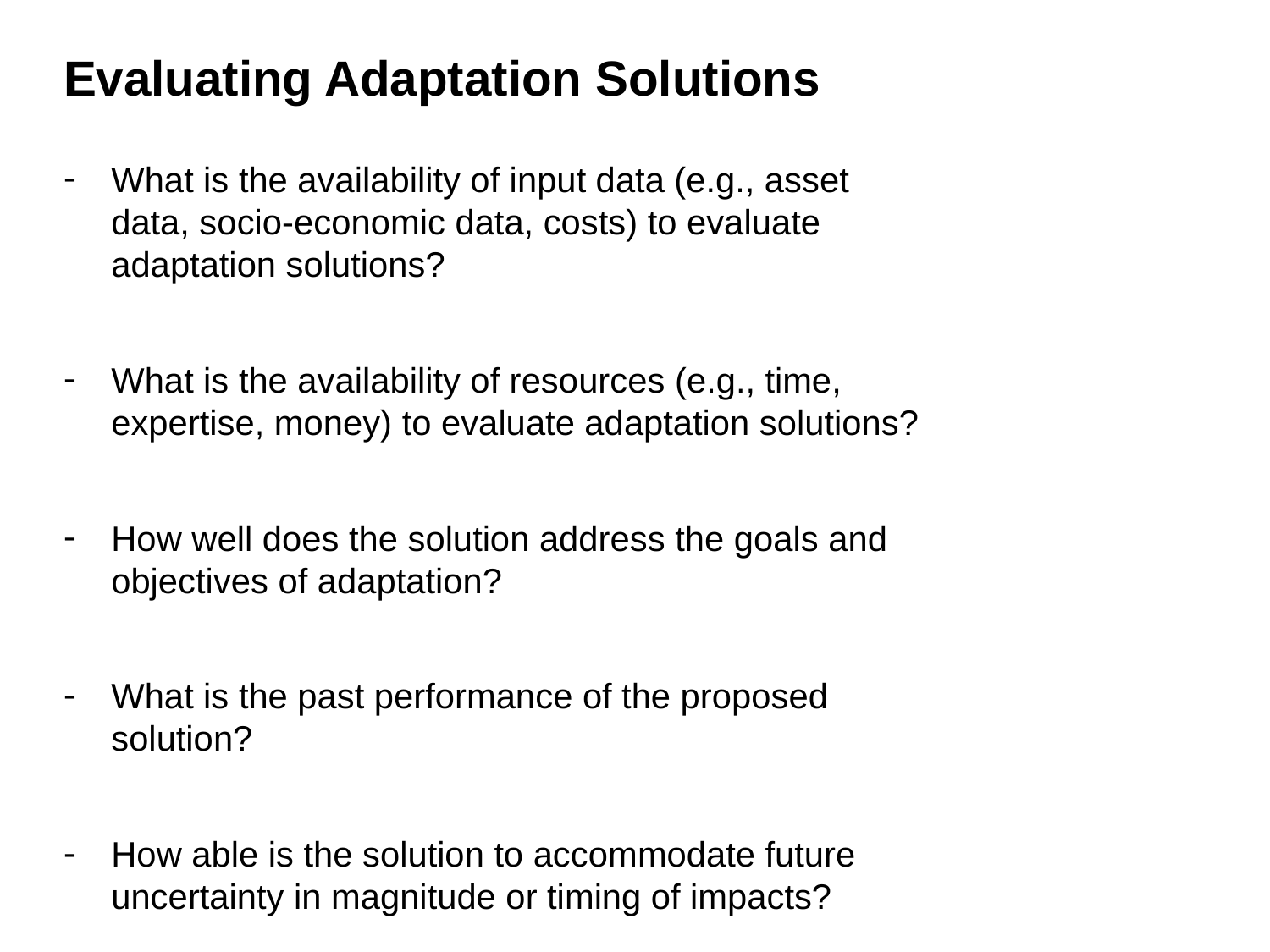

# Evaluating Adaptation Solutions
What is the availability of input data (e.g., asset data, socio-economic data, costs) to evaluate adaptation solutions?

What is the availability of resources (e.g., time, expertise, money) to evaluate adaptation solutions?

How well does the solution address the goals and objectives of adaptation?

What is the past performance of the proposed solution?

How able is the solution to accommodate future uncertainty in magnitude or timing of impacts?